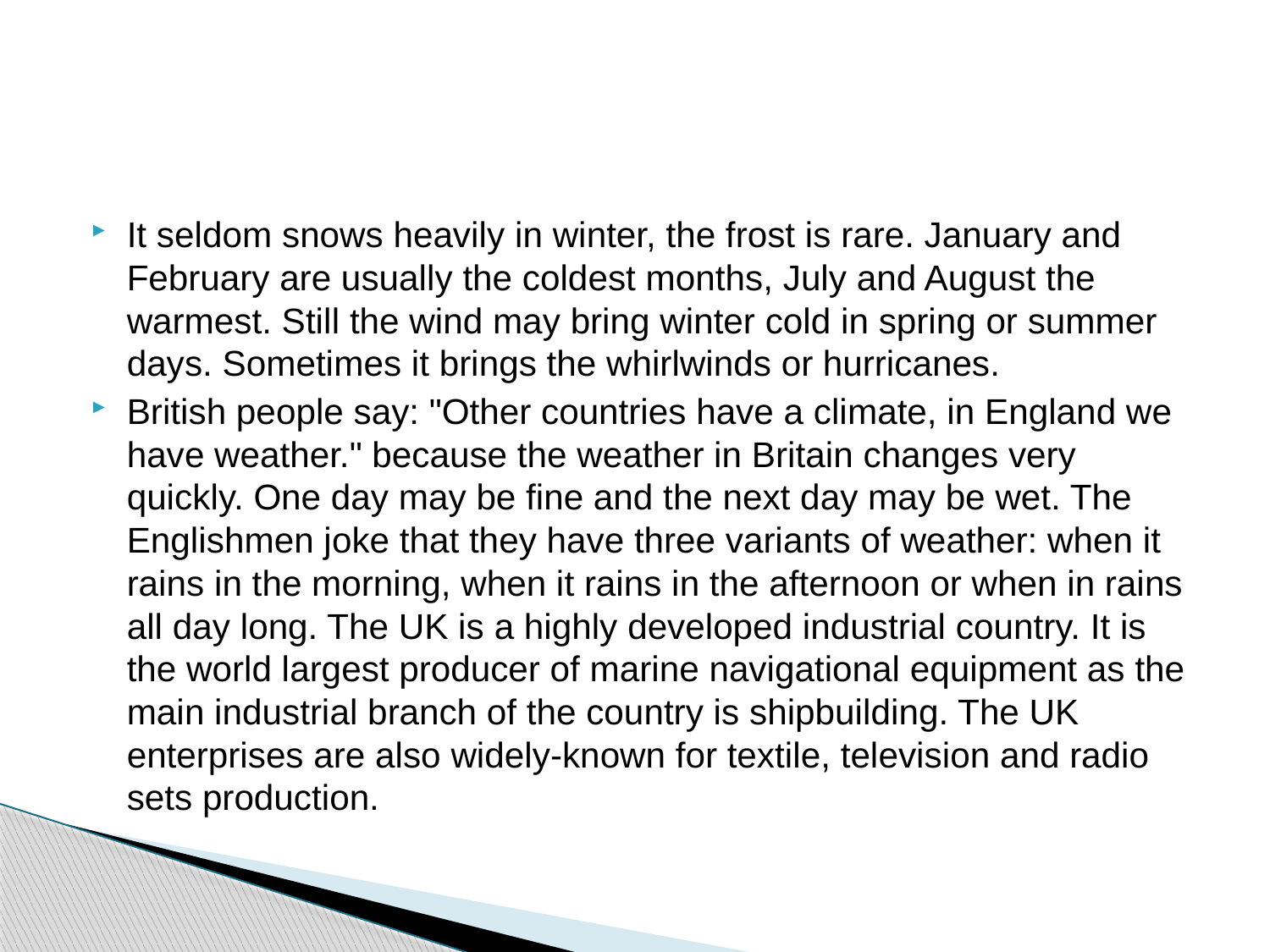

#
It seldom snows heavily in winter, the frost is rare. January and February are usually the coldest months, July and August the warmest. Still the wind may bring winter cold in spring or summer days. Sometimes it brings the whirlwinds or hurricanes.
British people say: "Other countries have a climate, in England we have weather." because the weather in Britain changes very quickly. One day may be fine and the next day may be wet. The Englishmen joke that they have three variants of weather: when it rains in the morning, when it rains in the afternoon or when in rains all day long. The UK is a highly developed industrial country. It is the world largest producer of marine navigational equipment as the main industrial branch of the country is shipbuilding. The UK enterprises are also widely-known for textile, television and radio sets production.